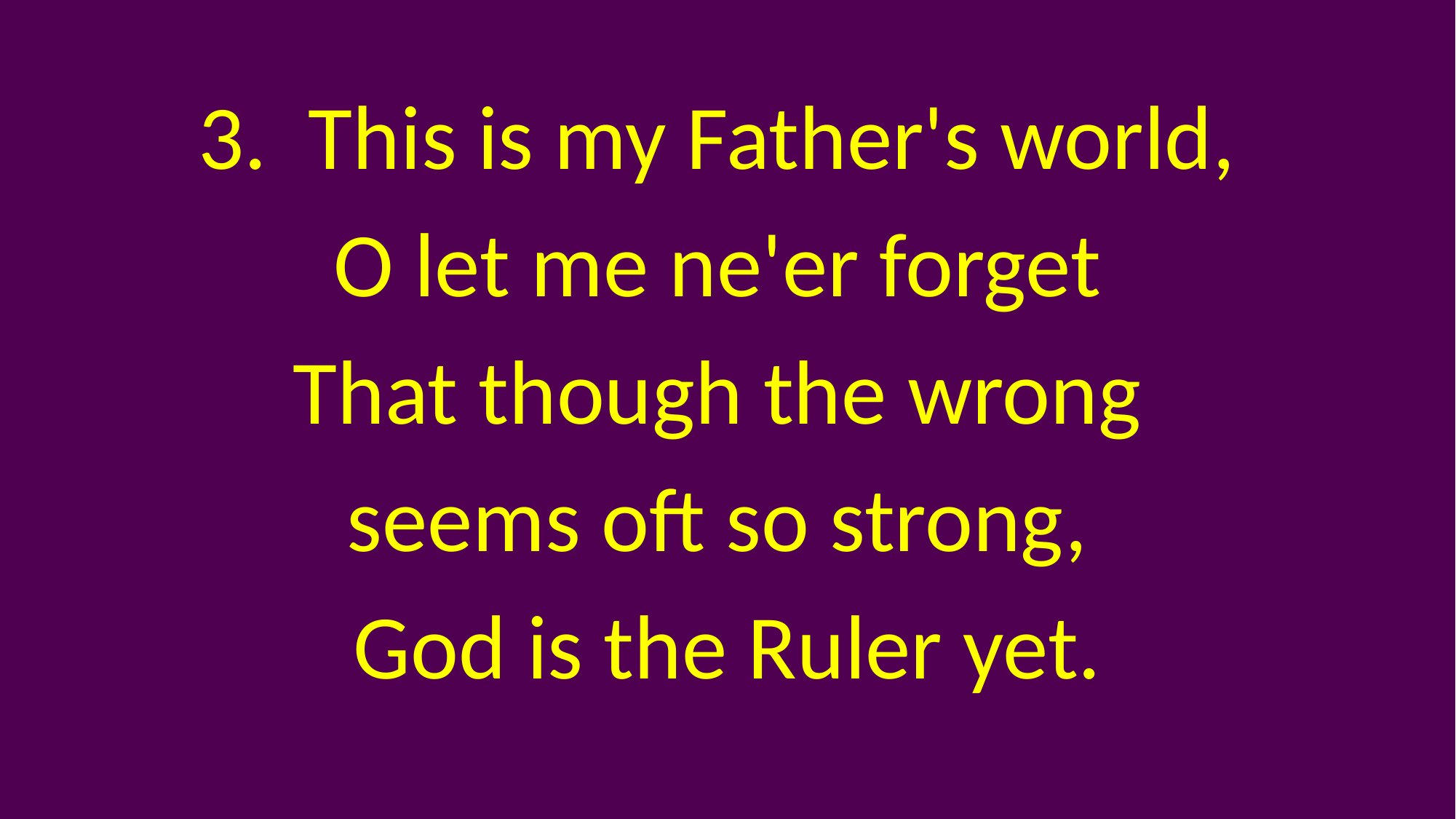

3.  This is my Father's world,
O let me ne'er forget
That though the wrong
seems oft so strong,
God is the Ruler yet.